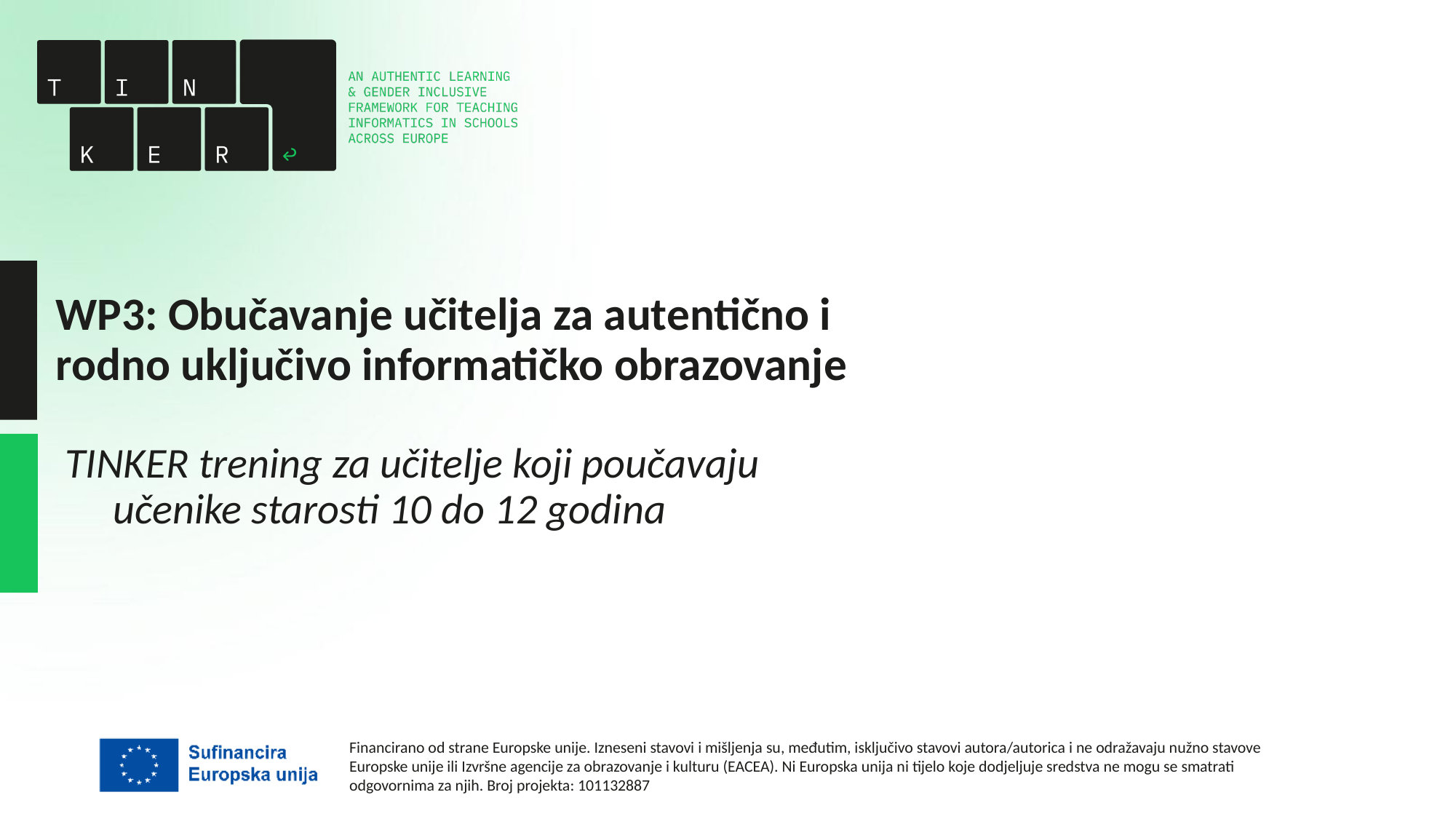

# WP3: Obučavanje učitelja za autentično i rodno uključivo informatičko obrazovanje
TINKER trening za učitelje koji poučavaju učenike starosti 10 do 12 godina